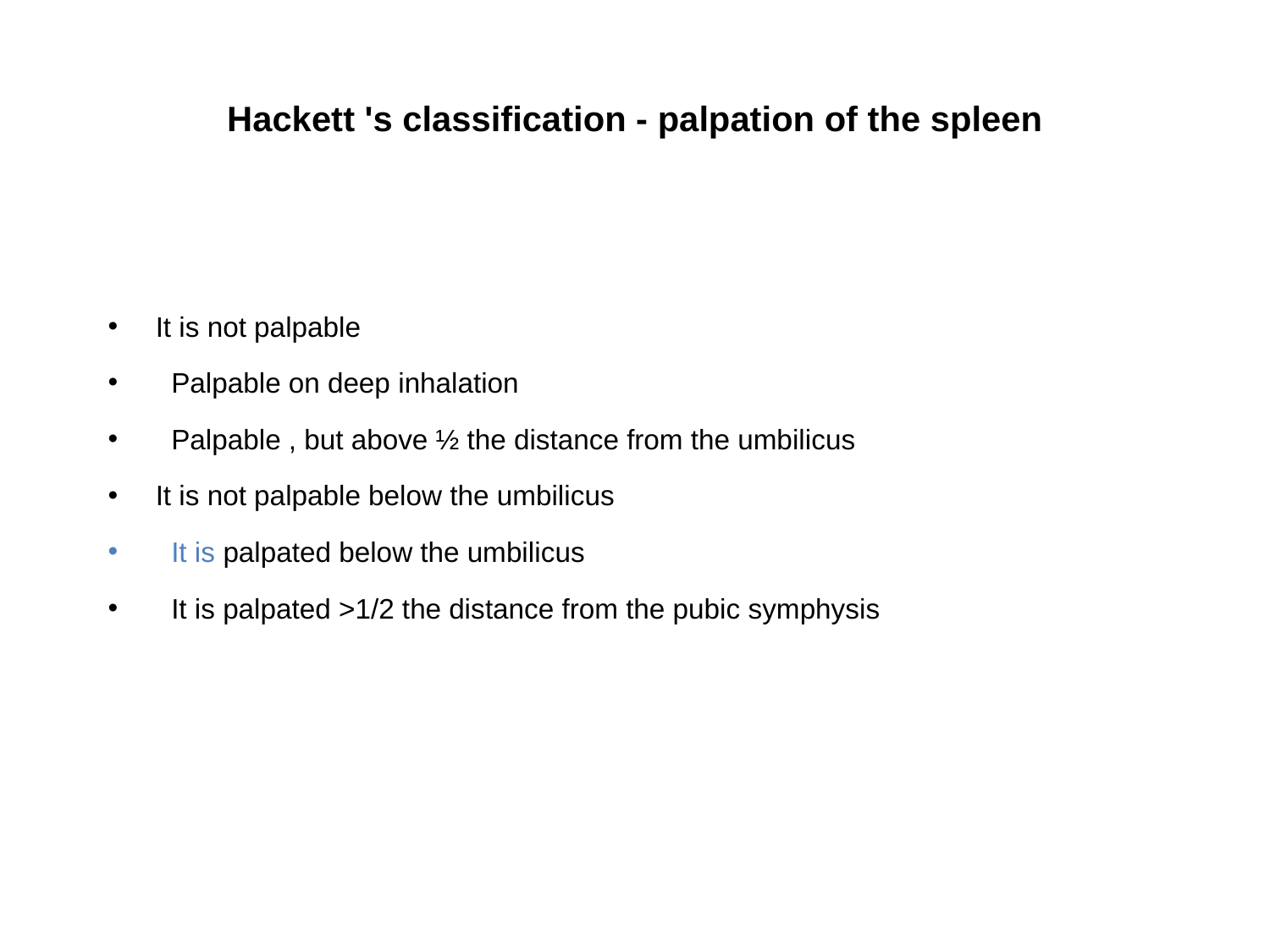

# Hackett 's classification - palpation of the spleen
It is not palpable
  Palpable on deep inhalation
  Palpable , but above ½ the distance from the umbilicus
It is not palpable below the umbilicus
  It is palpated below the umbilicus
  It is palpated >1/2 the distance from the pubic symphysis